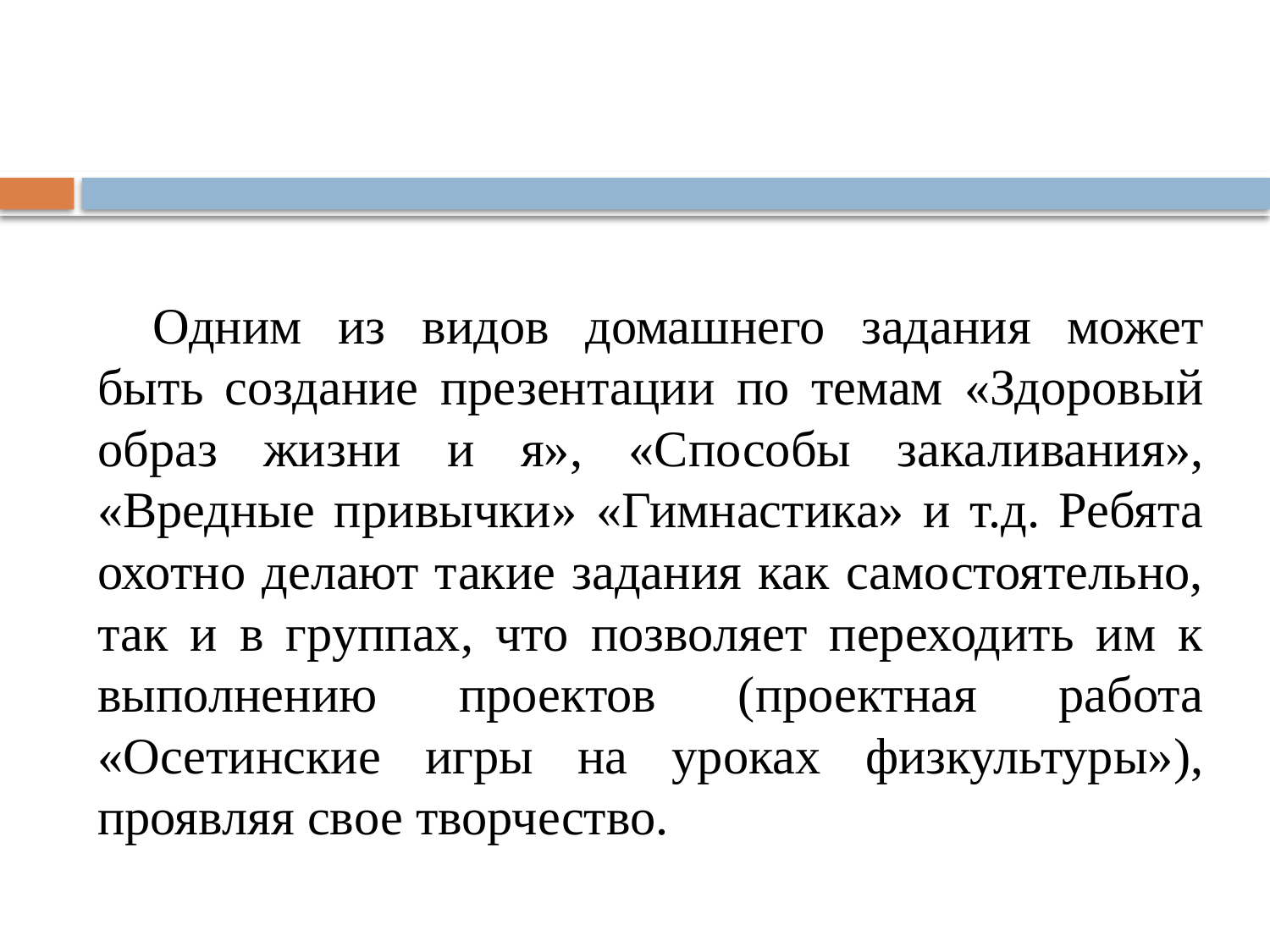

#
Одним из видов домашнего задания может быть создание презентации по темам «Здоровый образ жизни и я», «Способы закаливания», «Вредные привычки» «Гимнастика» и т.д. Ребята охотно делают такие задания как самостоятельно, так и в группах, что позволяет переходить им к выполнению проектов (проектная работа «Осетинские игры на уроках физкультуры»), проявляя свое творчество.